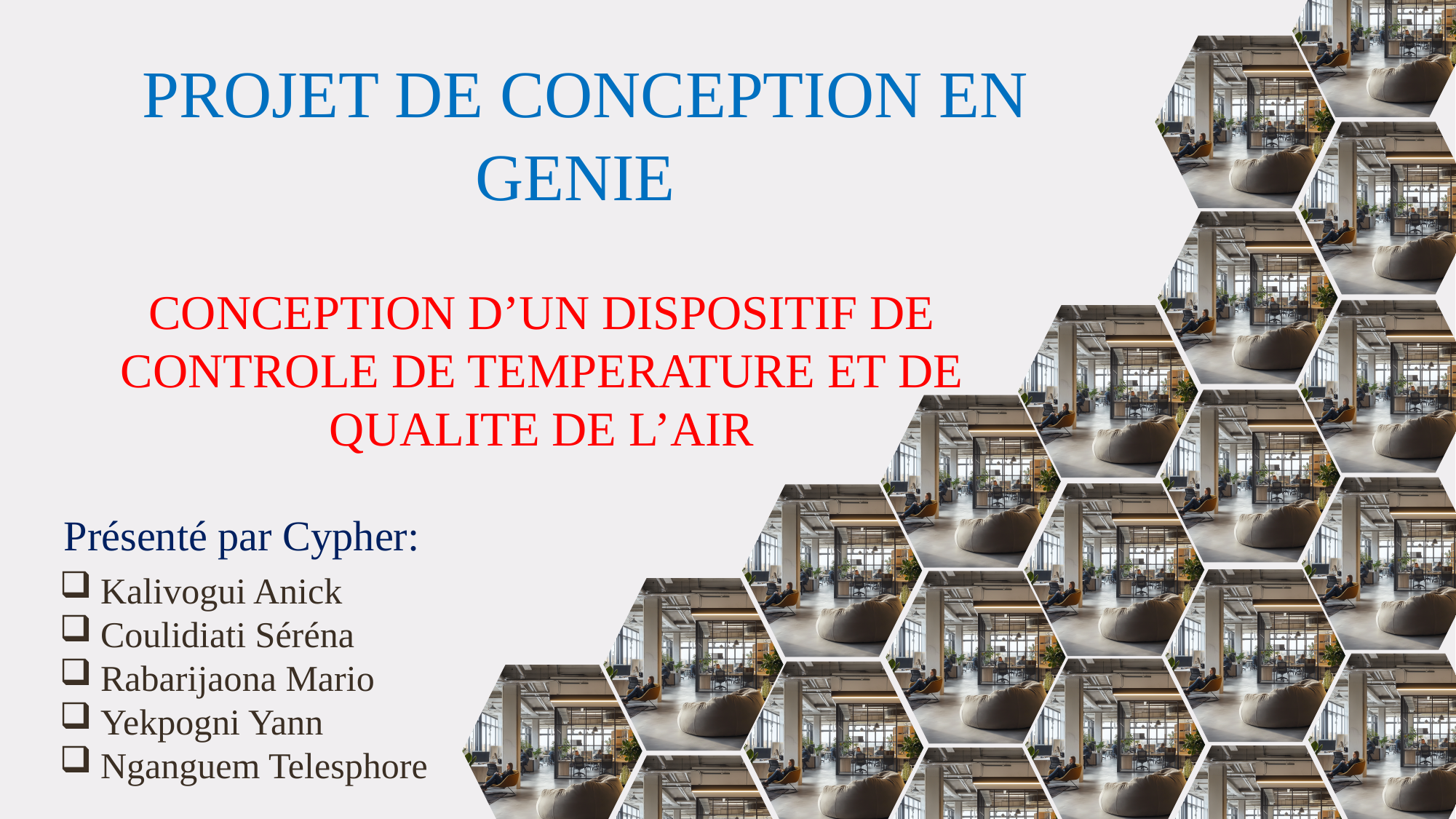

PROJET DE CONCEPTION EN GENIE

CONCEPTION D’UN DISPOSITIF DE CONTROLE DE TEMPERATURE ET DE QUALITE DE L’AIR
Présenté par Cypher:
Kalivogui Anick
Coulidiati Séréna
Rabarijaona Mario
Yekpogni Yann
Nganguem Telesphore